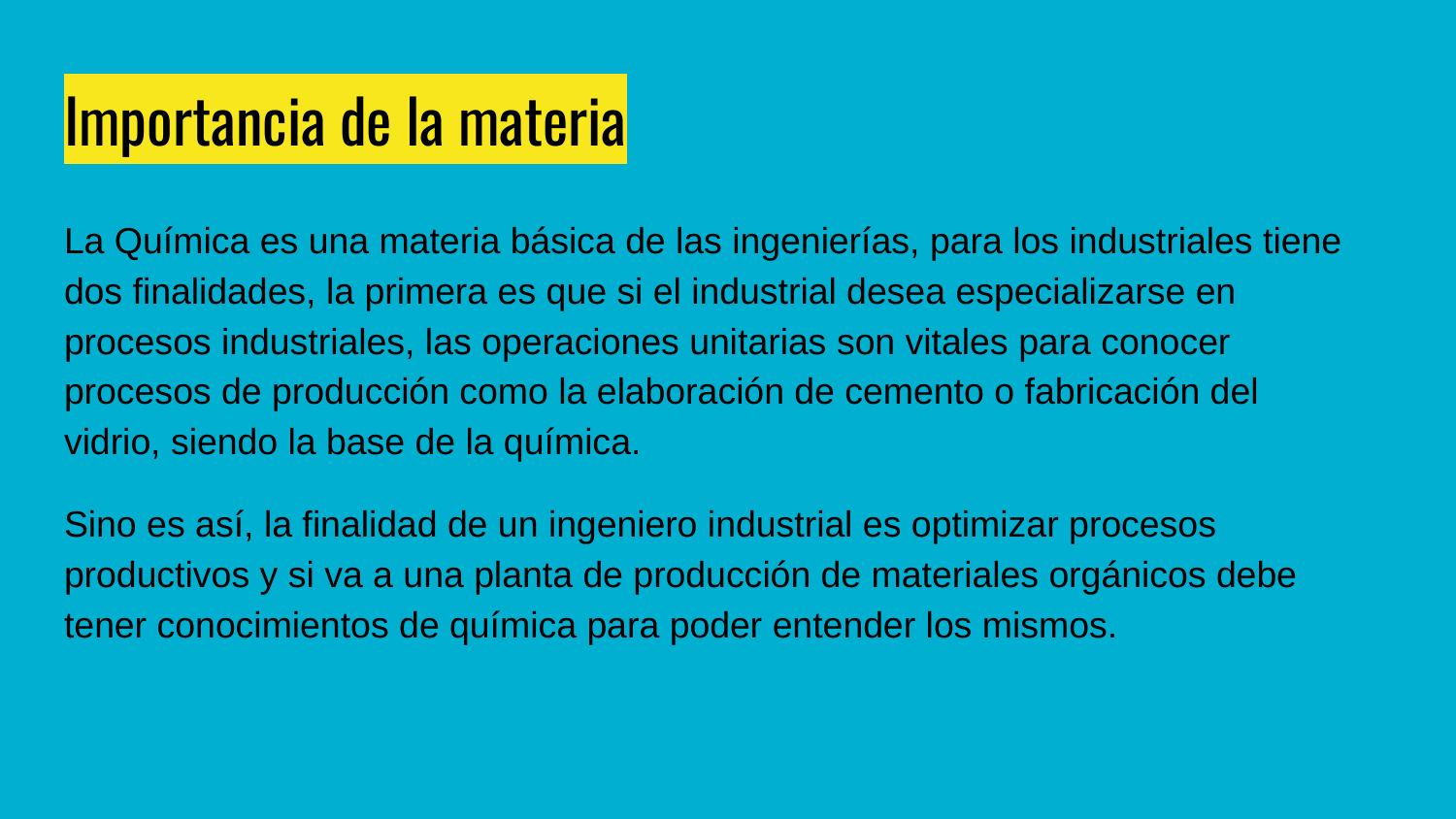

# Importancia de la materia
La Química es una materia básica de las ingenierías, para los industriales tiene dos finalidades, la primera es que si el industrial desea especializarse en procesos industriales, las operaciones unitarias son vitales para conocer procesos de producción como la elaboración de cemento o fabricación del vidrio, siendo la base de la química.
Sino es así, la finalidad de un ingeniero industrial es optimizar procesos productivos y si va a una planta de producción de materiales orgánicos debe tener conocimientos de química para poder entender los mismos.